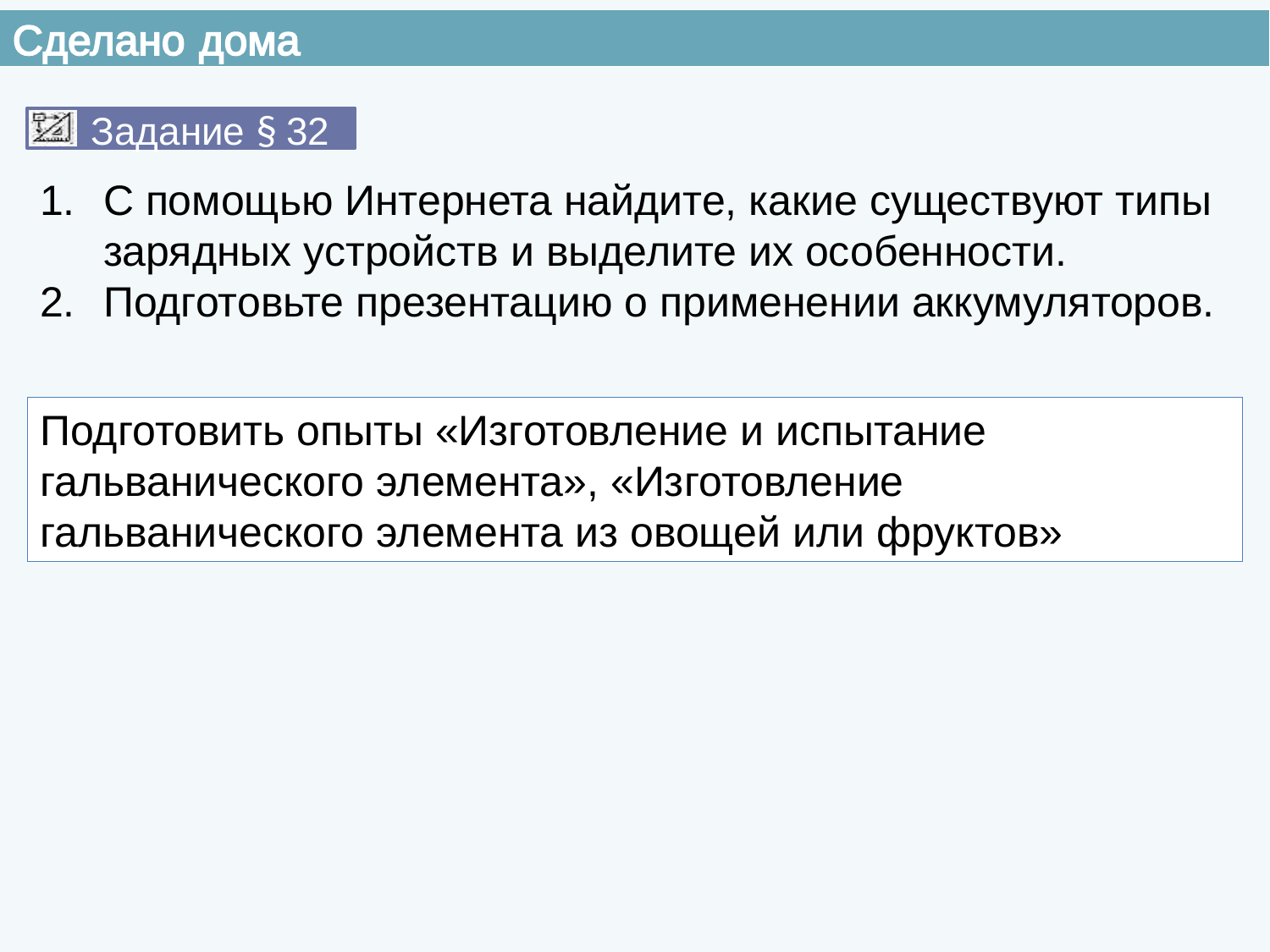

Сделано дома

Задание § 32
С помощью Интернета найдите, какие существуют типы зарядных устройств и выделите их особенности.
Подготовьте презентацию о применении аккумуляторов.
Подготовить опыты «Изготовление и испытание гальванического элемента», «Изготовление гальванического элемента из овощей или фруктов»